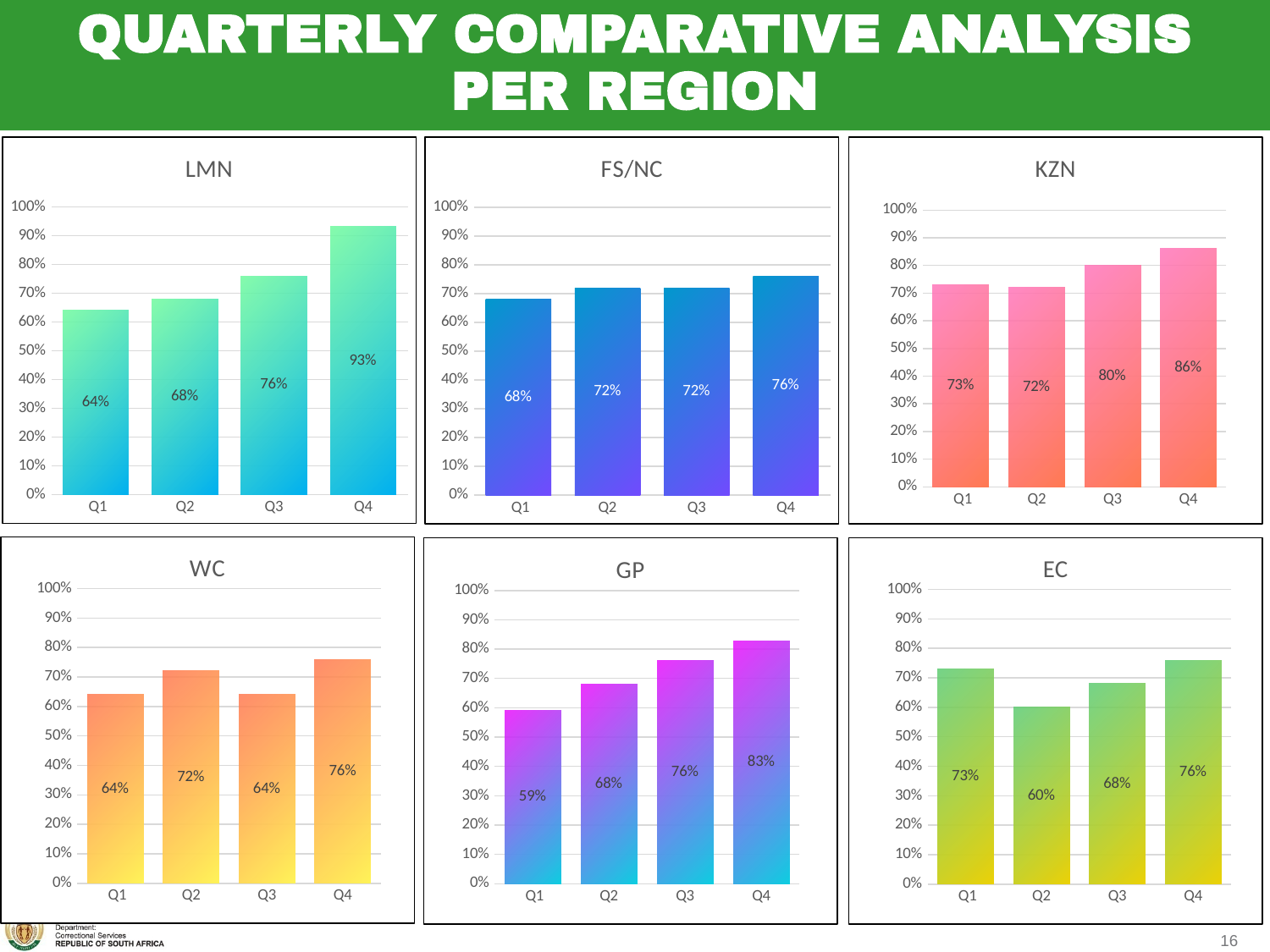

QUARTERLY COMPARATIVE ANALYSIS PER REGION

### Chart:

| Category | LMN |
|---|---|
|  Q1 | 0.64 |
| Q2 | 0.68 |
| Q3 | 0.76 |
| Q4 | 0.9310344827586207 |

### Chart:

| Category | FS/NC |
|---|---|
|  Q1 | 0.68 |
| Q2 | 0.72 |
| Q3 | 0.72 |
| Q4 | 0.7586206896551724 |

### Chart:

| Category | KZN |
|---|---|
|  Q1 | 0.73 |
| Q2 | 0.72 |
| Q3 | 0.8 |
| Q4 | 0.8620689655172413 |

### Chart:

| Category | WC |
|---|---|
|  Q1 | 0.64 |
| Q2 | 0.72 |
| Q3 | 0.64 |
| Q4 | 0.7586206896551724 |

### Chart:

| Category | EC |
|---|---|
|  Q1 | 0.73 |
| Q2 | 0.6 |
| Q3 | 0.68 |
| Q4 | 0.7586206896551724 |

### Chart:

| Category | GP |
|---|---|
|  Q1 | 0.59 |
| Q2 | 0.68 |
| Q3 | 0.76 |
| Q4 | 0.8275862068965517 |